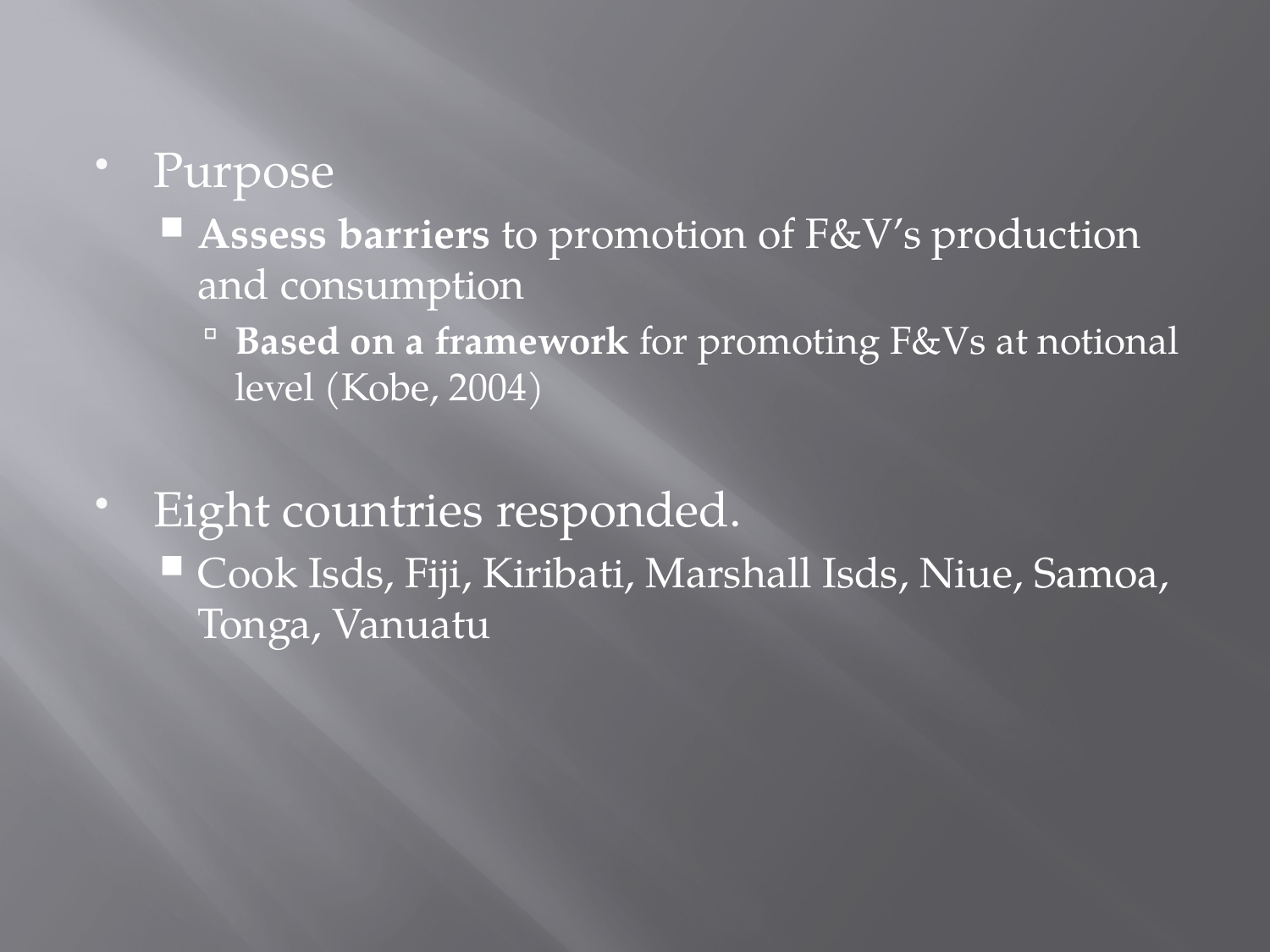

Purpose
Assess barriers to promotion of F&V’s production and consumption
Based on a framework for promoting F&Vs at notional level (Kobe, 2004)

Eight countries responded.
Cook Isds, Fiji, Kiribati, Marshall Isds, Niue, Samoa, Tonga, Vanuatu